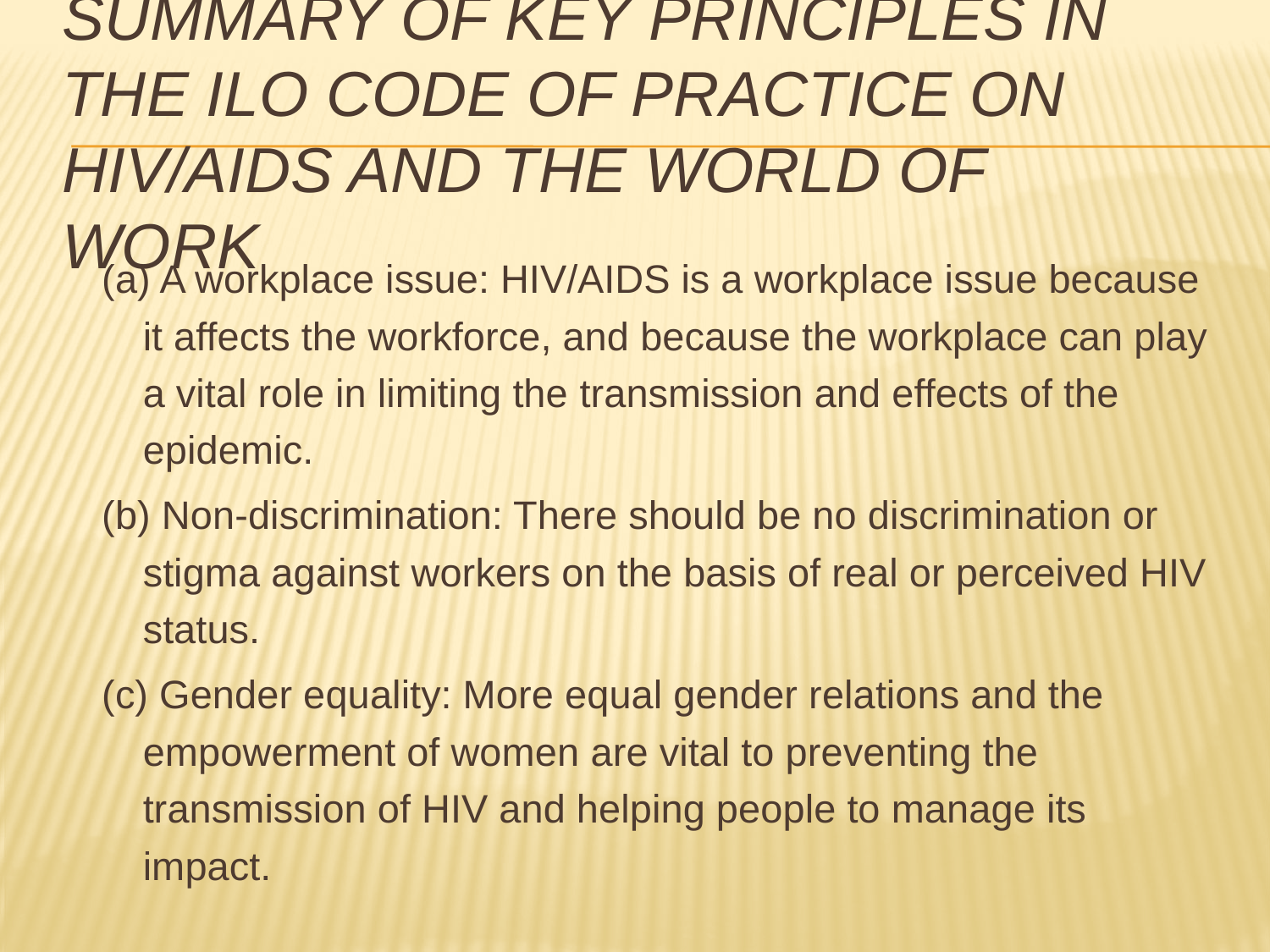

# Summary of key principles in the ILO code of practice on HIV/AIDS and the world of work
(a) A workplace issue: HIV/AIDS is a workplace issue because it affects the workforce, and because the workplace can play a vital role in limiting the transmission and effects of the epidemic.
(b) Non-discrimination: There should be no discrimination or stigma against workers on the basis of real or perceived HIV status.
(c) Gender equality: More equal gender relations and the empowerment of women are vital to preventing the transmission of HIV and helping people to manage its impact.